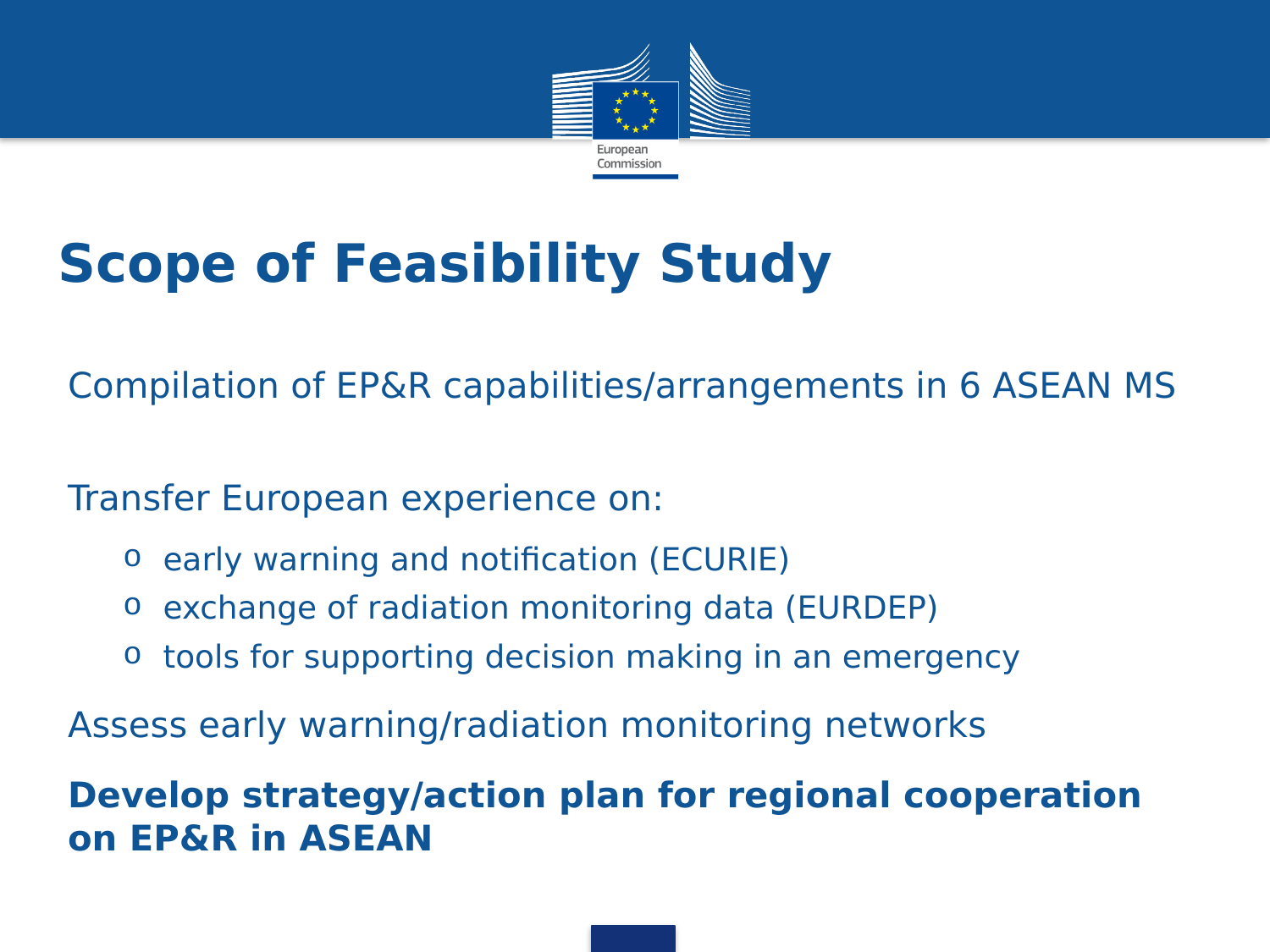

# Scope of Feasibility Study
Compilation of EP&R capabilities/arrangements in 6 ASEAN MS
Transfer European experience on:
early warning and notification (ECURIE)
exchange of radiation monitoring data (EURDEP)
tools for supporting decision making in an emergency
Assess early warning/radiation monitoring networks
Develop strategy/action plan for regional cooperation on EP&R in ASEAN